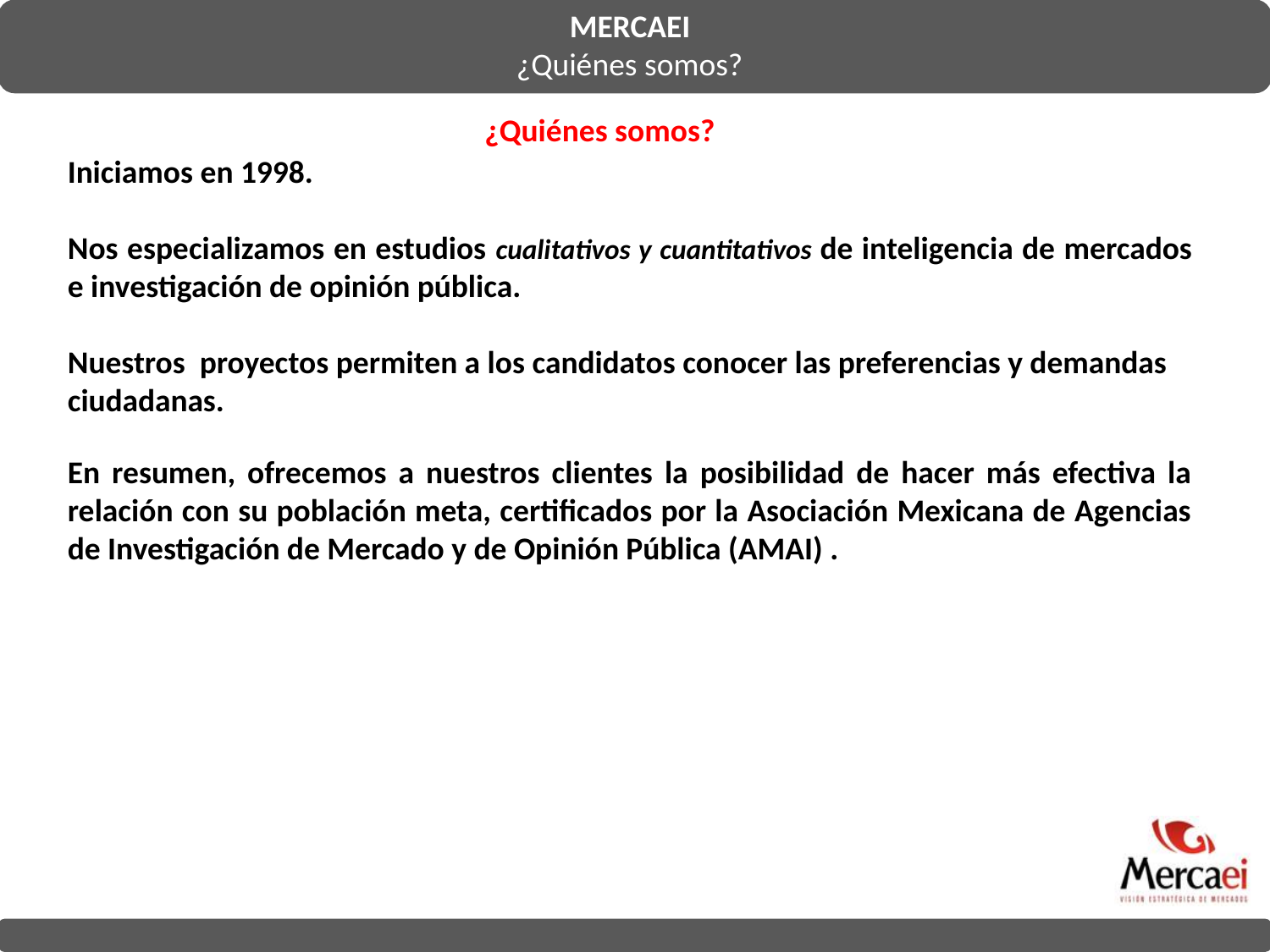

MERCAEI
¿Quiénes somos?

¿Quiénes somos?

Iniciamos en 1998.

Nos especializamos en estudios cualitativos y cuantitativos de inteligencia de mercados e investigación de opinión pública.

Nuestros  proyectos permiten a los candidatos conocer las preferencias y demandas ciudadanas.

En resumen, ofrecemos a nuestros clientes la posibilidad de hacer más efectiva la relación con su población meta, certificados por la Asociación Mexicana de Agencias de Investigación de Mercado y de Opinión Pública (AMAI) .